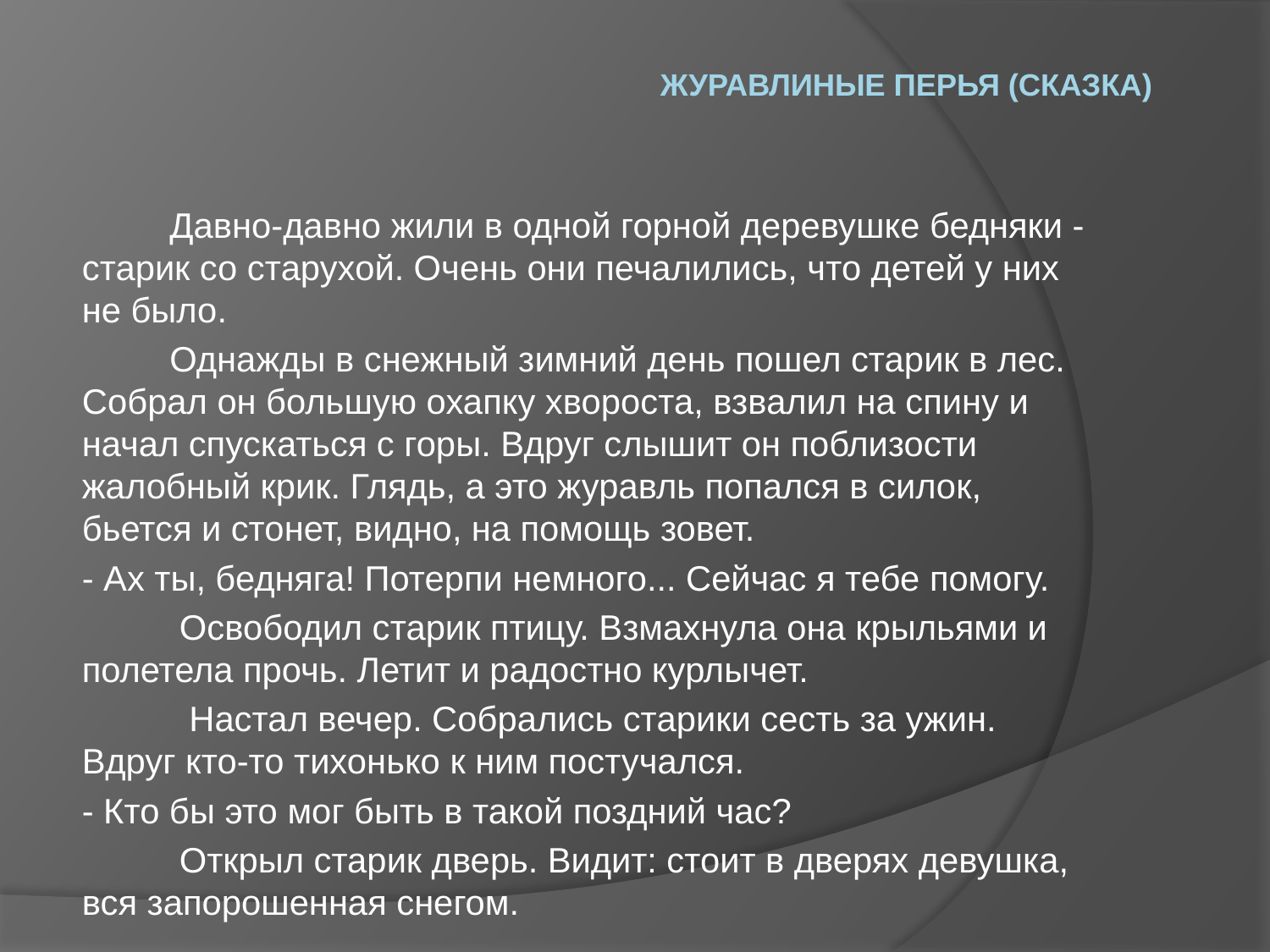

# Журавлиные перья (сказка)
         Давно-давно жили в одной горной деревушке бедняки - старик со старухой. Очень они печалились, что детей у них не было.
         Однажды в снежный зимний день пошел старик в лес. Собрал он большую охапку хвороста, взвалил на спину и начал спускаться с горы. Вдруг слышит он поблизости жалобный крик. Глядь, а это журавль попался в силок, бьется и стонет, видно, на помощь зовет.
- Ах ты, бедняга! Потерпи немного... Сейчас я тебе помогу.
          Освободил старик птицу. Взмахнула она крыльями и полетела прочь. Летит и радостно курлычет.
           Настал вечер. Собрались старики сесть за ужин. Вдруг кто-то тихонько к ним постучался.
- Кто бы это мог быть в такой поздний час?
          Открыл старик дверь. Видит: стоит в дверях девушка, вся запорошенная снегом.